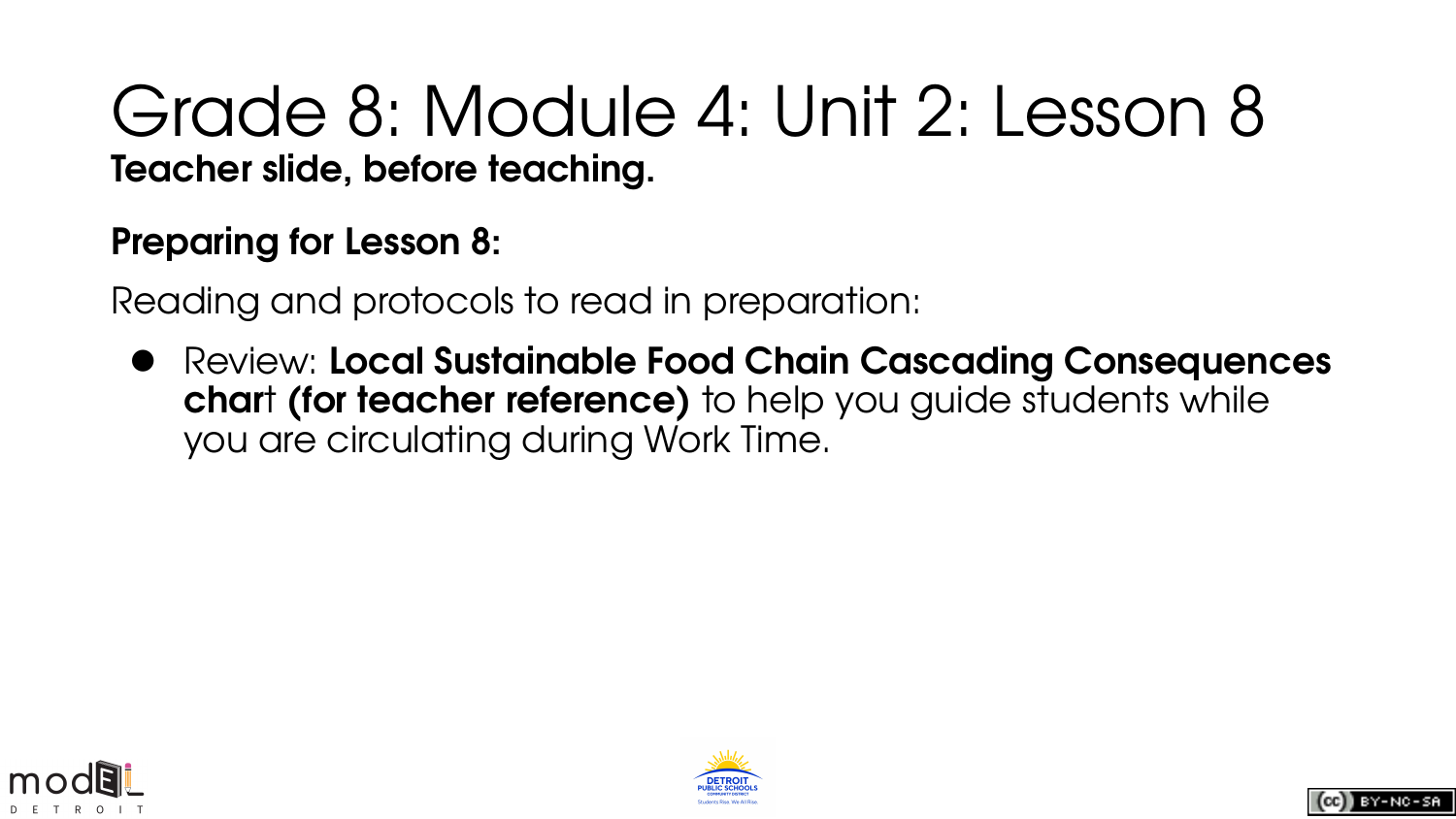

# Grade 8: Module 4: Unit 2: Lesson 8
Teacher slide, before teaching.

Preparing for Lesson 8:
Reading and protocols to read in preparation:
Review: Local Sustainable Food Chain Cascading Consequences chart (for teacher reference) to help you guide students while you are circulating during Work Time.